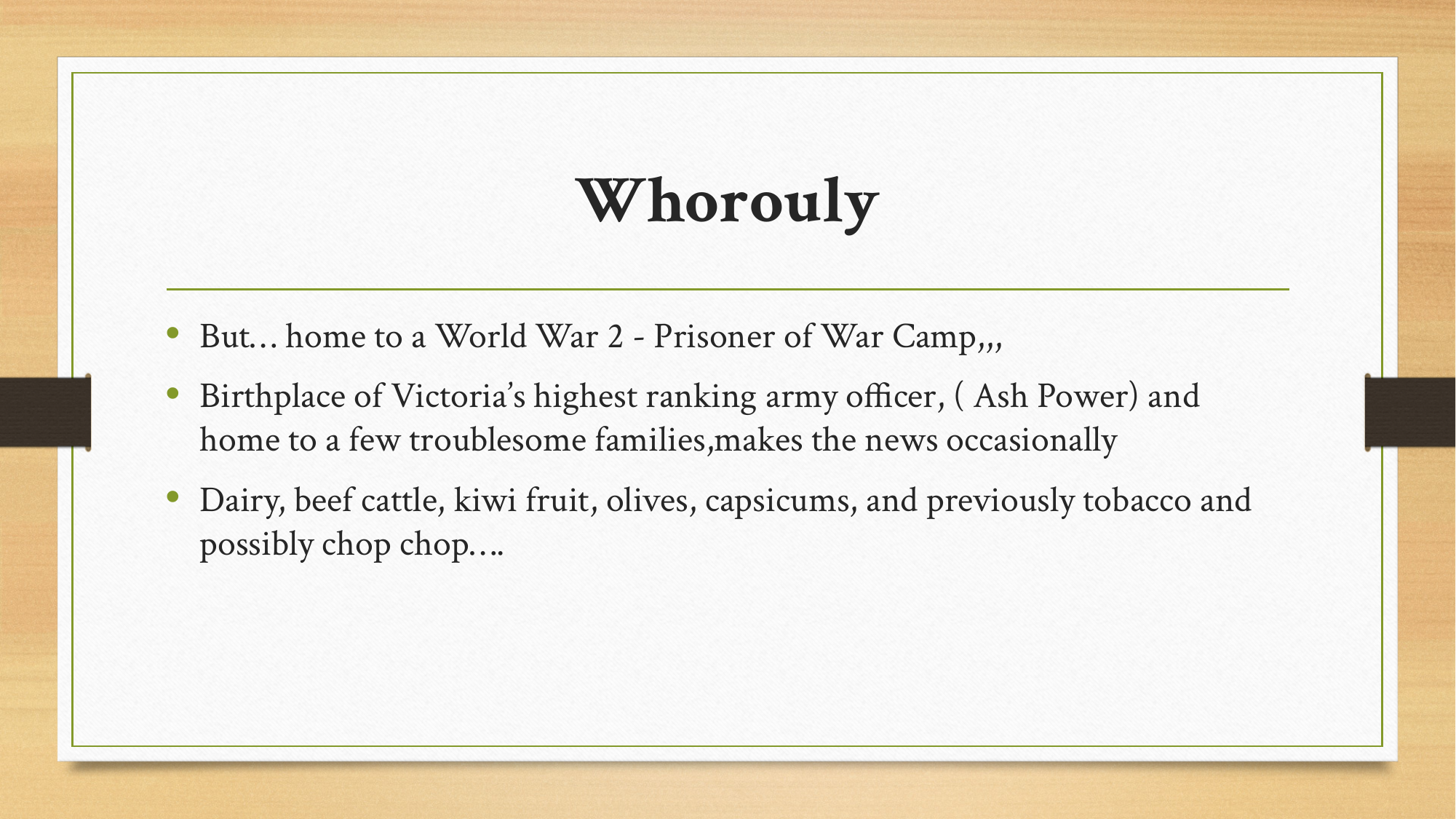

# Whorouly
But… home to a World War 2 - Prisoner of War Camp,,,
Birthplace of Victoria’s highest ranking army officer, ( Ash Power) and home to a few troublesome families,makes the news occasionally
Dairy, beef cattle, kiwi fruit, olives, capsicums, and previously tobacco and possibly chop chop….